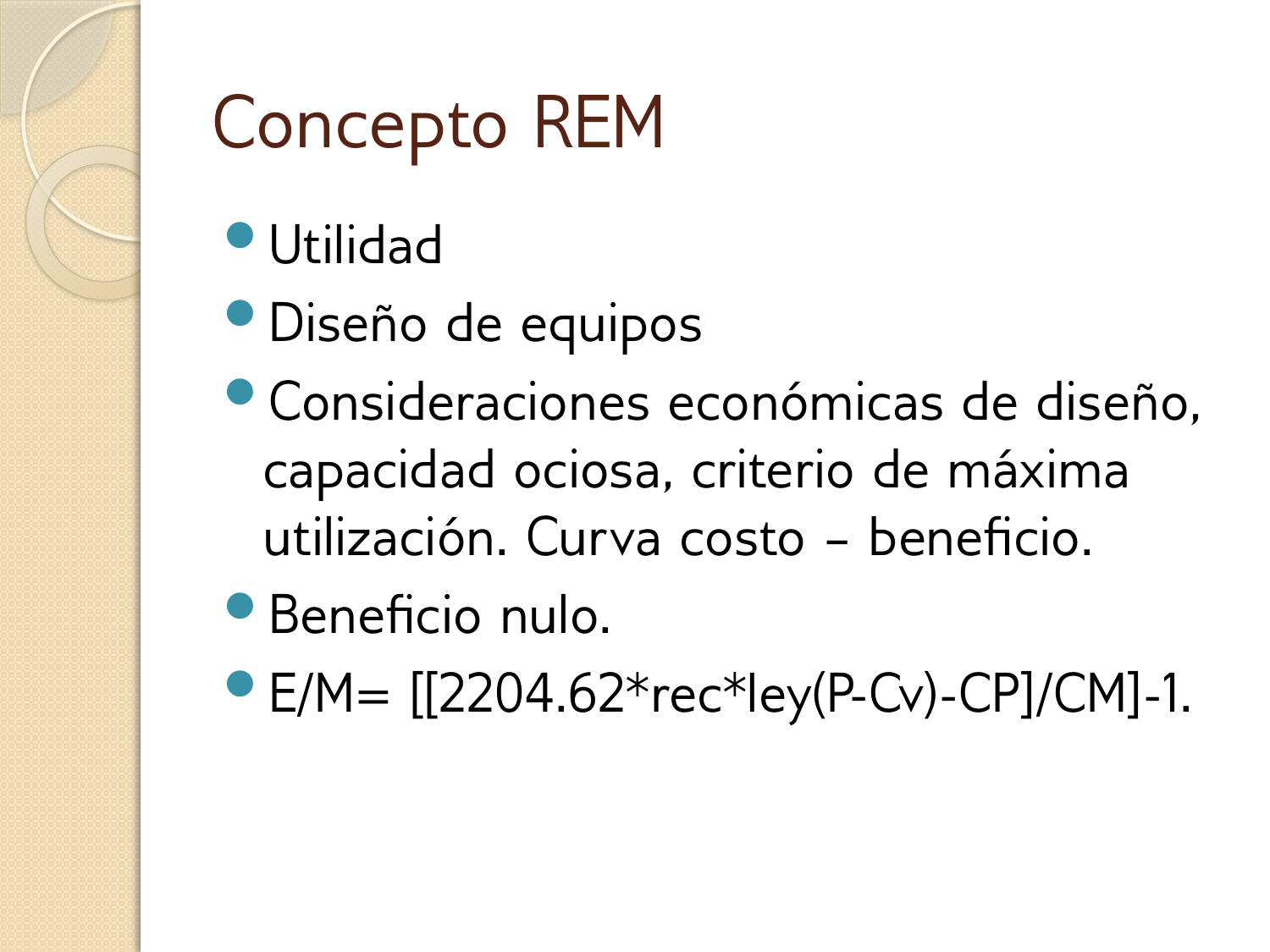

# Concepto REM
Utilidad
Diseño de equipos
Consideraciones económicas de diseño, capacidad ociosa, criterio de máxima utilización. Curva costo – beneficio.
Beneficio nulo.
E/M= [[2204.62*rec*ley(P-Cv)-CP]/CM]-1.